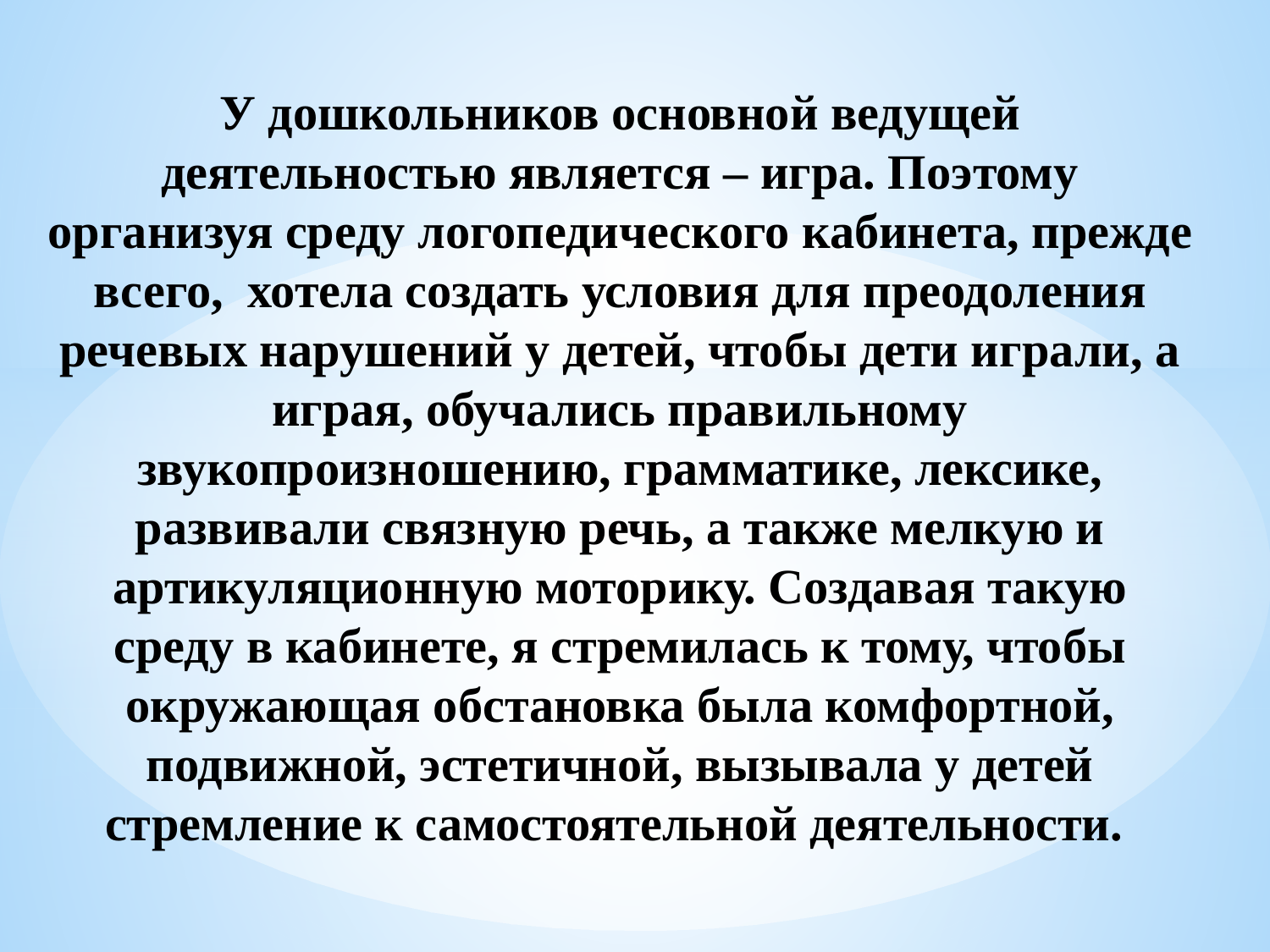

# У дошкольников основной ведущей деятельностью является – игра. Поэтому организуя среду логопедического кабинета, прежде всего,  хотела создать условия для преодоления речевых нарушений у детей, чтобы дети играли, а играя, обучались правильному звукопроизношению, грамматике, лексике, развивали связную речь, а также мелкую и артикуляционную моторику. Создавая такую среду в кабинете, я стремилась к тому, чтобы окружающая обстановка была комфортной, подвижной, эстетичной, вызывала у детей стремление к самостоятельной деятельности.